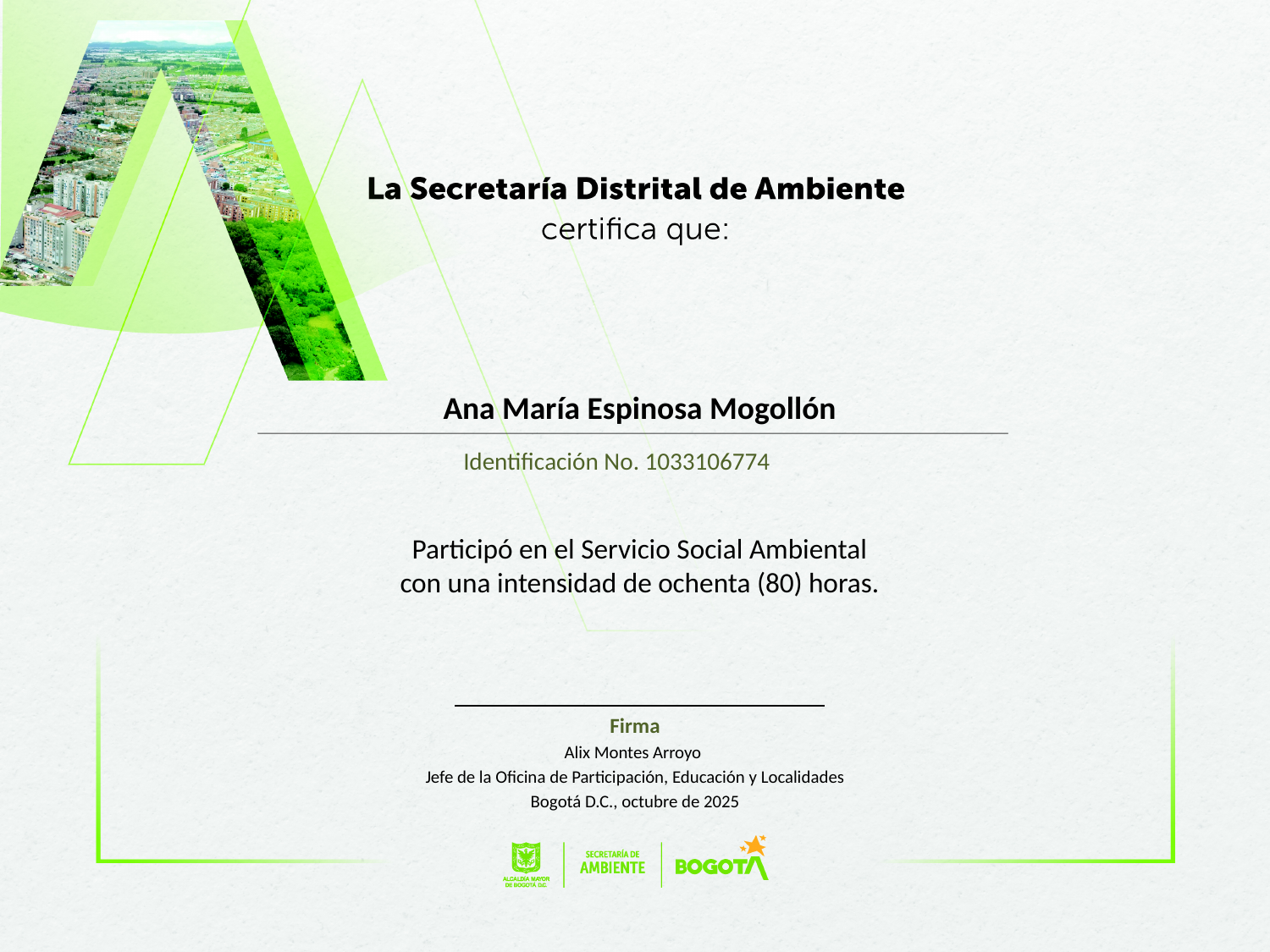

Ana María Espinosa Mogollón
Identificación No. 1033106774

Participó en el Servicio Social Ambiental
con una intensidad de ochenta (80) horas.
Firma
Alix Montes Arroyo
Jefe de la Oficina de Participación, Educación y Localidades
Bogotá D.C., octubre de 2025